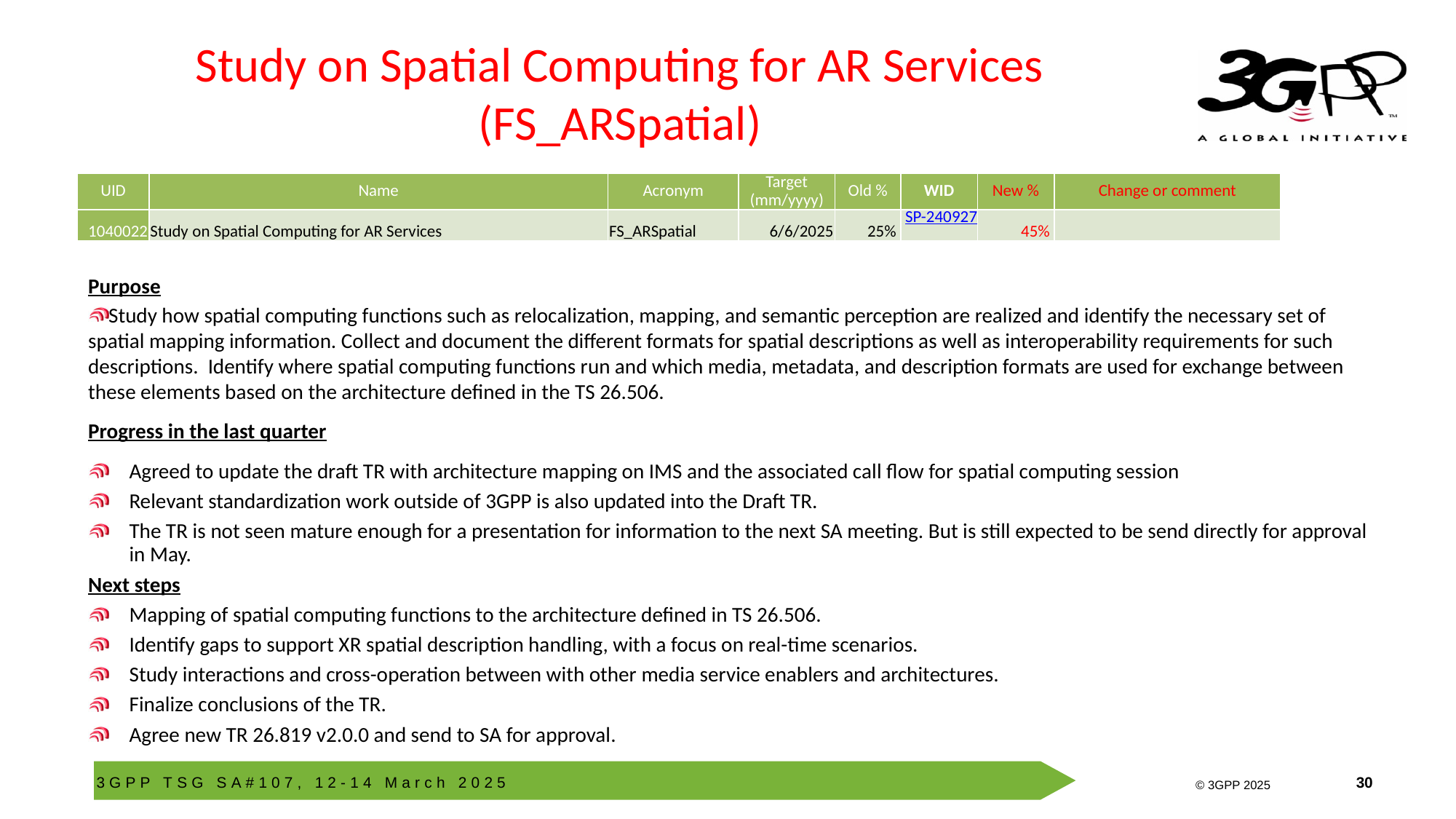

# Study on Spatial Computing for AR Services (FS_ARSpatial)
| UID | Name | Acronym | Target (mm/yyyy) | Old % | WID | New % | Change or comment |
| --- | --- | --- | --- | --- | --- | --- | --- |
| 1040022 | Study on Spatial Computing for AR Services | FS\_ARSpatial | 6/6/2025 | 25% | SP-240927 | 45% |  |
Purpose
Study how spatial computing functions such as relocalization, mapping, and semantic perception are realized and identify the necessary set of spatial mapping information. Collect and document the different formats for spatial descriptions as well as interoperability requirements for such descriptions.  Identify where spatial computing functions run and which media, metadata, and description formats are used for exchange between these elements based on the architecture defined in the TS 26.506.
Progress in the last quarter
Agreed to update the draft TR with architecture mapping on IMS and the associated call flow for spatial computing session
Relevant standardization work outside of 3GPP is also updated into the Draft TR.
The TR is not seen mature enough for a presentation for information to the next SA meeting. But is still expected to be send directly for approval in May.
Next steps
Mapping of spatial computing functions to the architecture defined in TS 26.506.
Identify gaps to support XR spatial description handling, with a focus on real-time scenarios.
Study interactions and cross-operation between with other media service enablers and architectures.
Finalize conclusions of the TR.
Agree new TR 26.819 v2.0.0 and send to SA for approval.